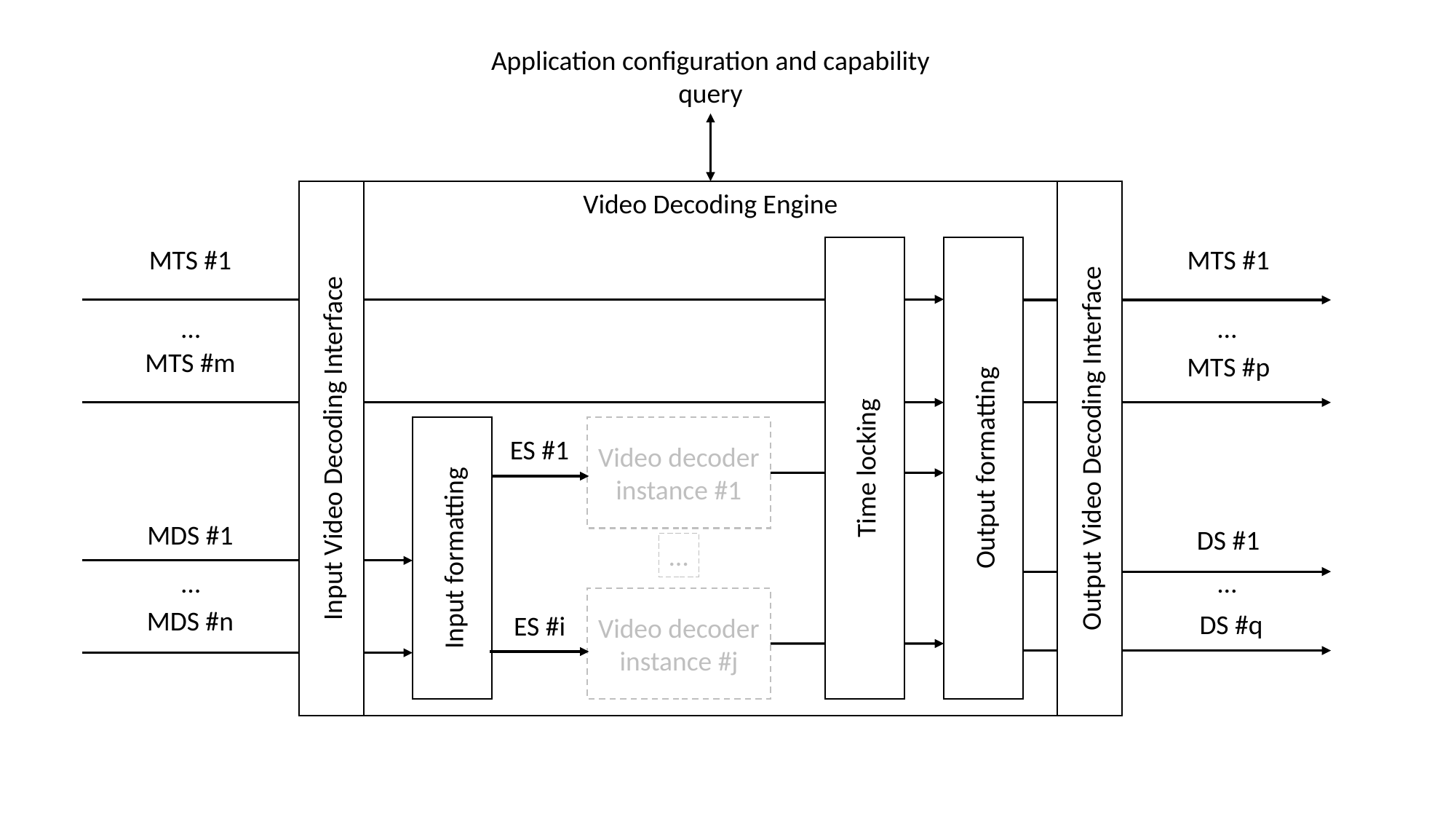

Application configuration and capability query
Input Video Decoding Interface
Video Decoding Engine
Output Video Decoding Interface
MTS #1
Time locking
Output formatting
MTS #1
…
…
MTS #m
MTS #p
Input formatting
Video decoder instance #1
ES #1
MDS #1
DS #1
…
…
…
Video decoder instance #j
MDS #n
DS #q
ES #i